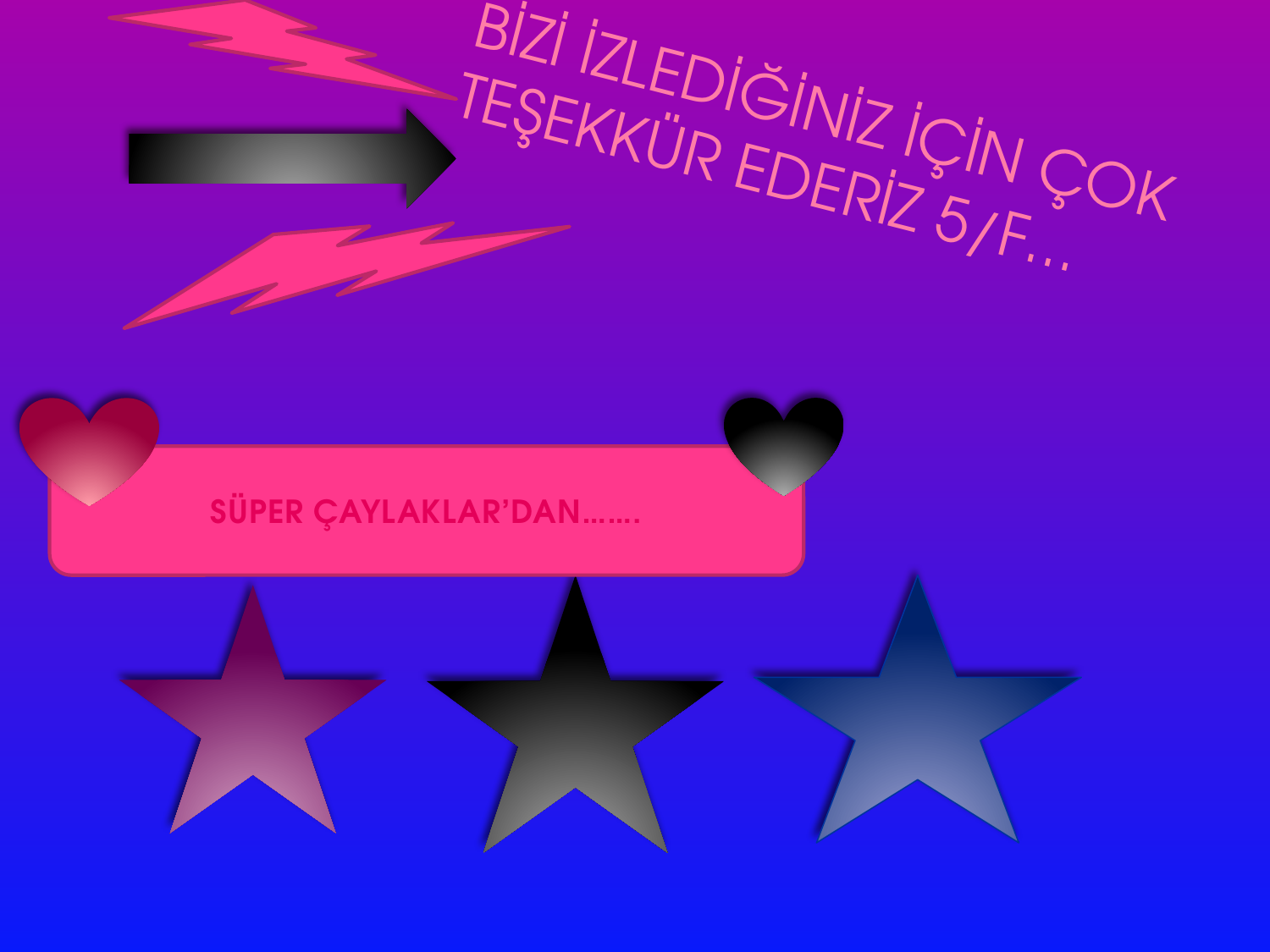

# BİZİ İZLEDİĞİNİZ İÇİN ÇOK TEŞEKKÜR EDERİZ 5/F…

SÜPER ÇAYLAKLAR’DAN…….